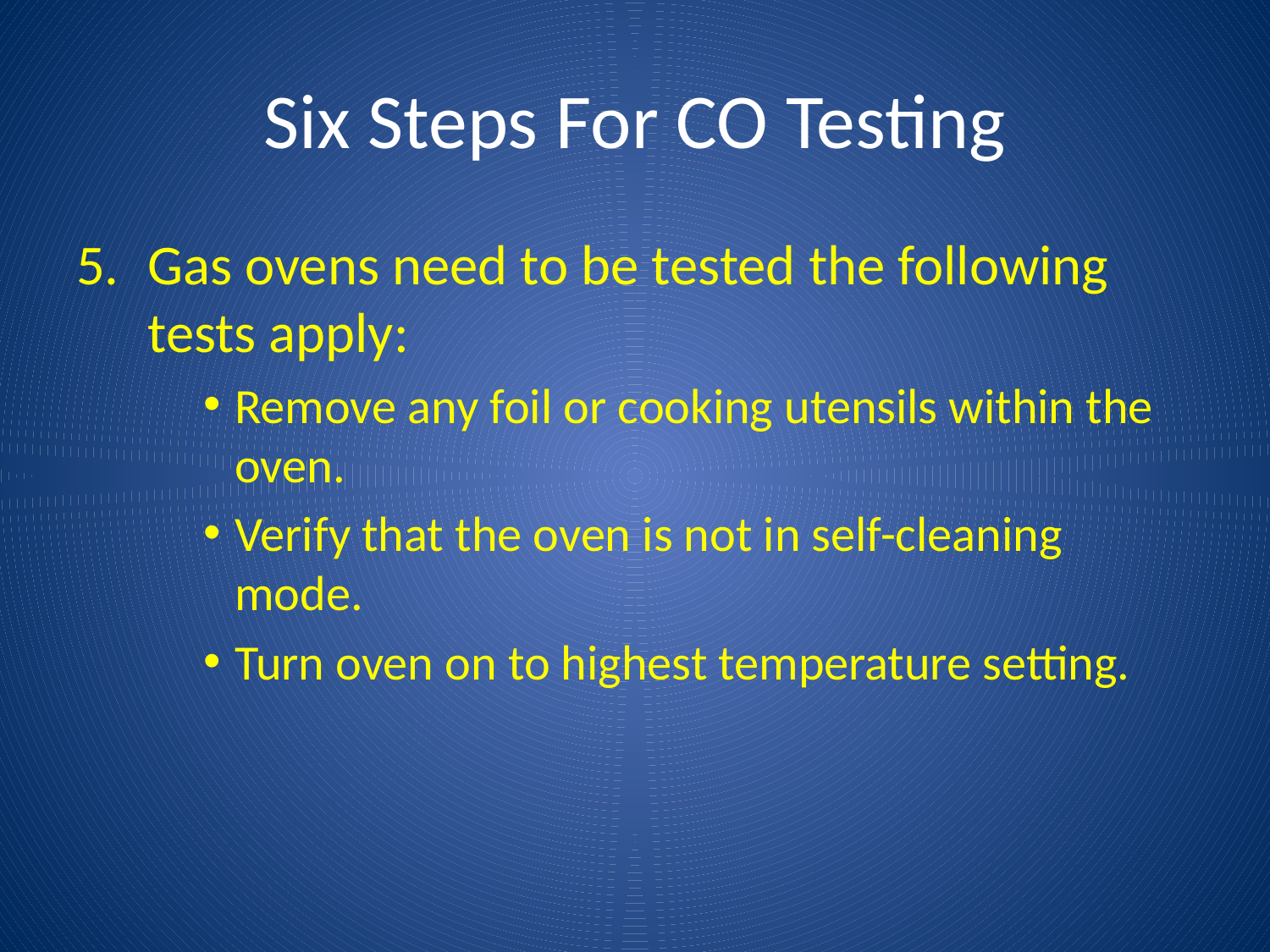

# Six Steps For CO Testing
Gas ovens need to be tested the following tests apply:
Remove any foil or cooking utensils within the oven.
Verify that the oven is not in self-cleaning mode.
Turn oven on to highest temperature setting.